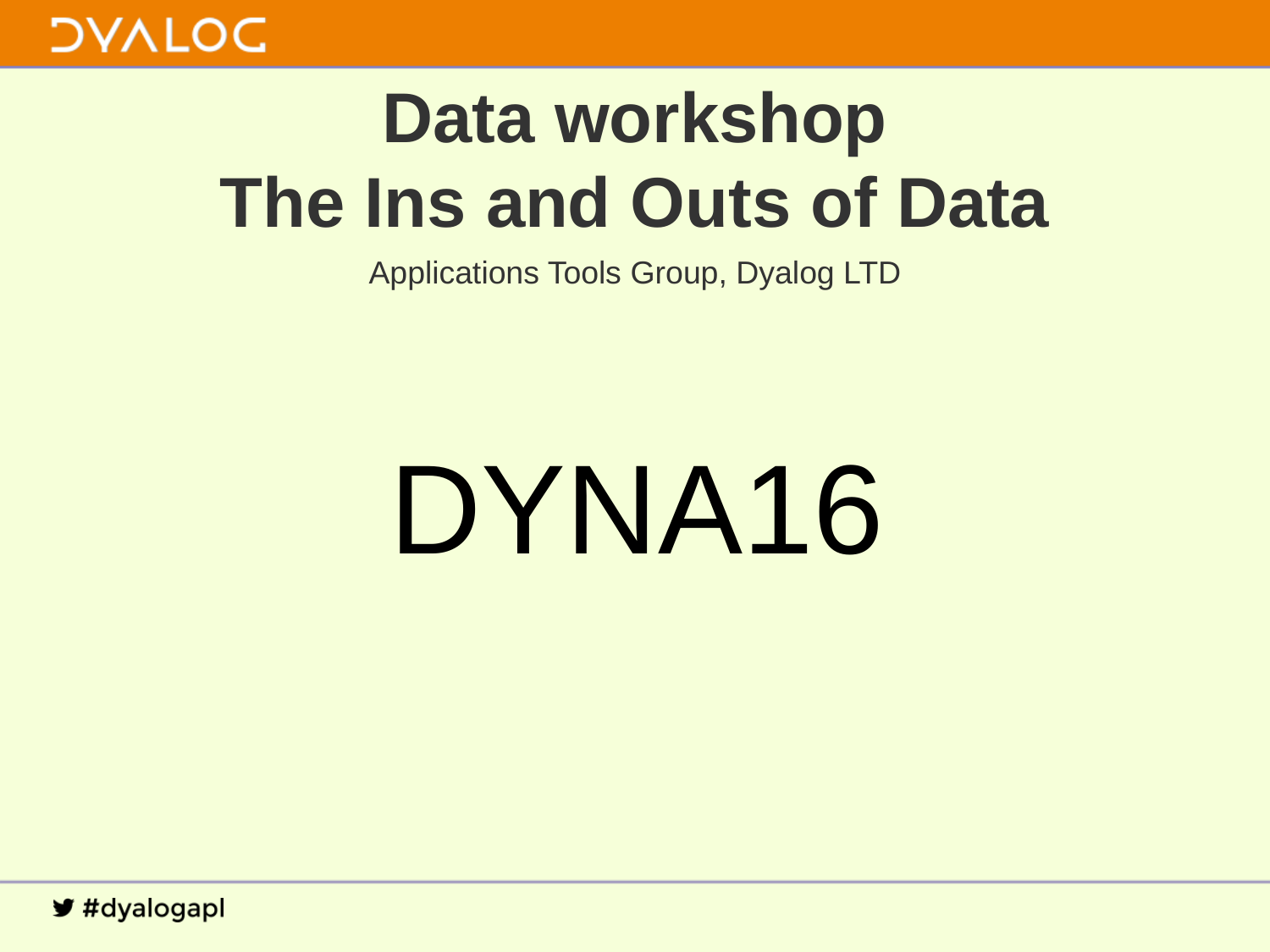

# Data workshop The Ins and Outs of Data
Applications Tools Group, Dyalog LTD

DYNA16